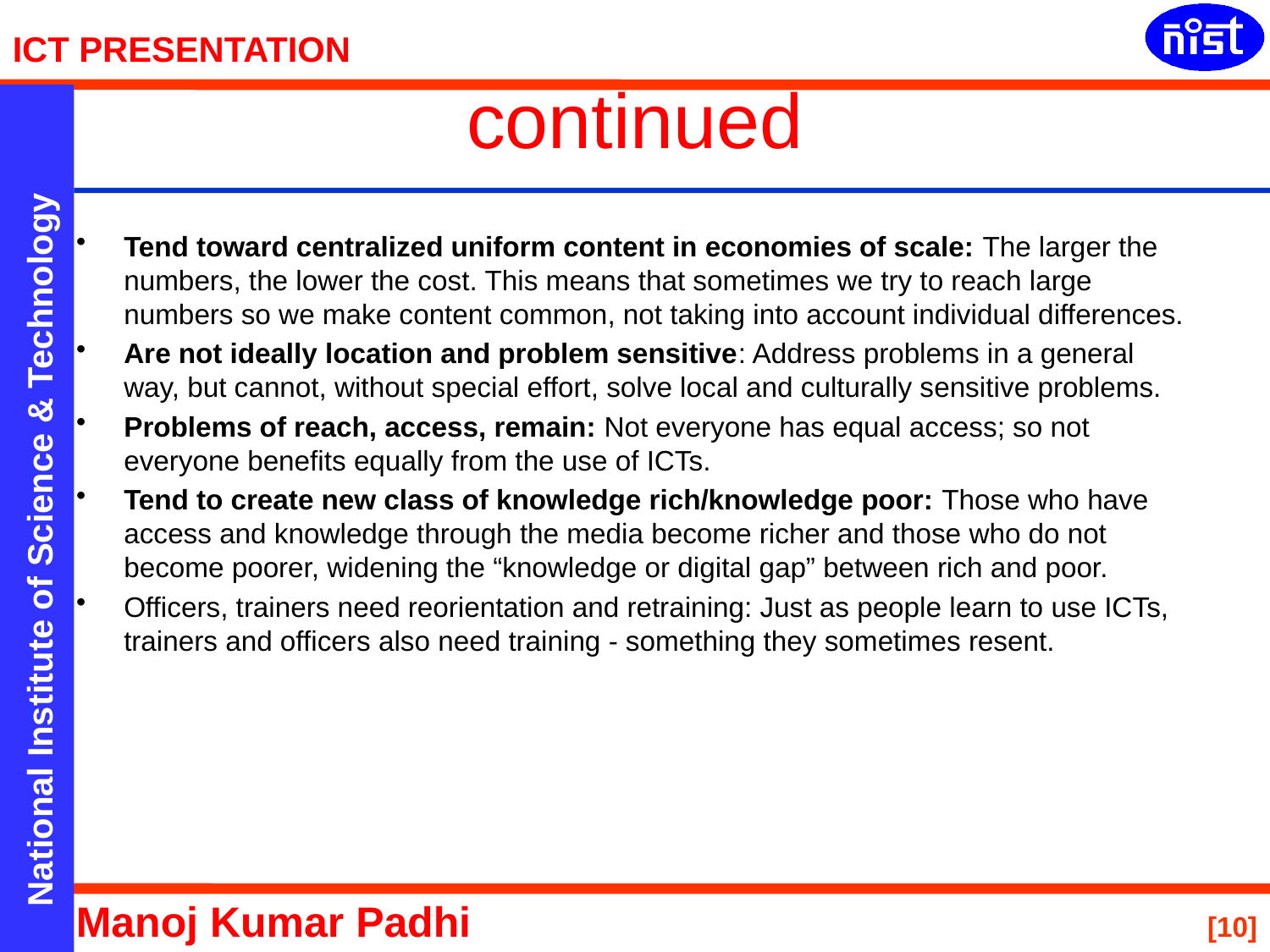

# continued

Tend toward centralized uniform content in economies of scale: The larger the numbers, the lower the cost. This means that sometimes we try to reach large numbers so we make content common, not taking into account individual differences.
Are not ideally location and problem sensitive: Address problems in a general way, but cannot, without special effort, solve local and culturally sensitive problems.
Problems of reach, access, remain: Not everyone has equal access; so not everyone benefits equally from the use of ICTs.
Tend to create new class of knowledge rich/knowledge poor: Those who have access and knowledge through the media become richer and those who do not become poorer, widening the “knowledge or digital gap” between rich and poor.
Officers, trainers need reorientation and retraining: Just as people learn to use ICTs, trainers and officers also need training - something they sometimes resent.